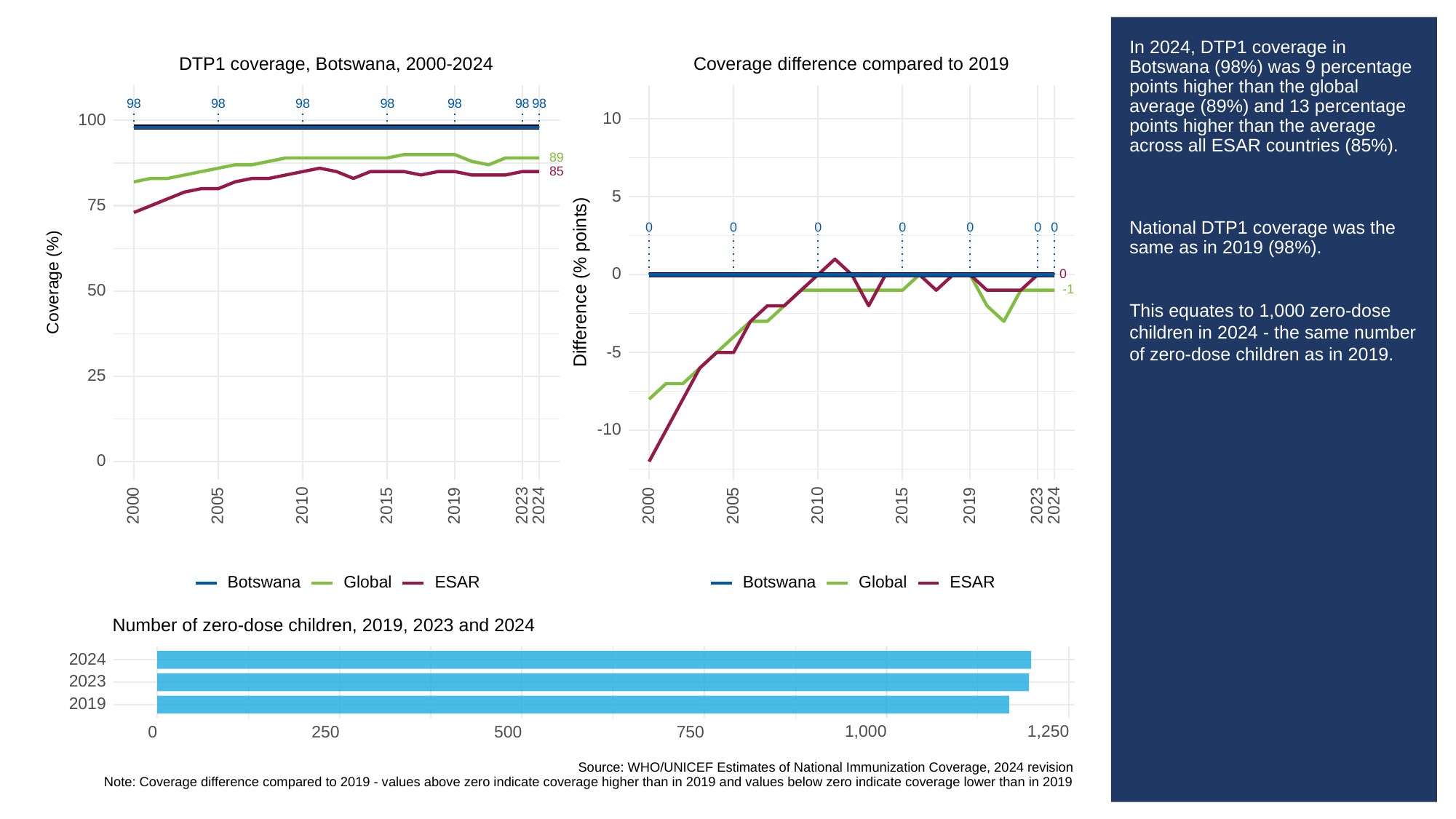

# In 2024, DTP1 coverage in Botswana (98%) was 9 percentage points higher than the global average (89%) and 13 percentage points higher than the average across all ESAR countries (85%).

National DTP1 coverage was the same as in 2019 (98%).

This equates to 1,000 zero-dose children in 2024 - the same number of zero-dose children as in 2019.

Coverage difference compared to 2019
DTP1 coverage, Botswana, 2000-2024

98
98
98
98
98
98
98
10

100

89

85

5

75

0
0
0
0
0
0
0

0
0
Difference (% points)
Coverage (%)

50
-1

-5

25

-10

0

2023
2023
2000
2005
2010
2015
2019
2024
2000
2005
2010
2015
2019
2024
Global
ESAR
Global
ESAR
Botswana
Botswana

Number of zero-dose children, 2019, 2023 and 2024

2024

2023

2019

1,000
1,250
0
250
500
750
Source: WHO/UNICEF Estimates of National Immunization Coverage, 2024 revision
Note: Coverage difference compared to 2019 - values above zero indicate coverage higher than in 2019 and values below zero indicate coverage lower than in 2019